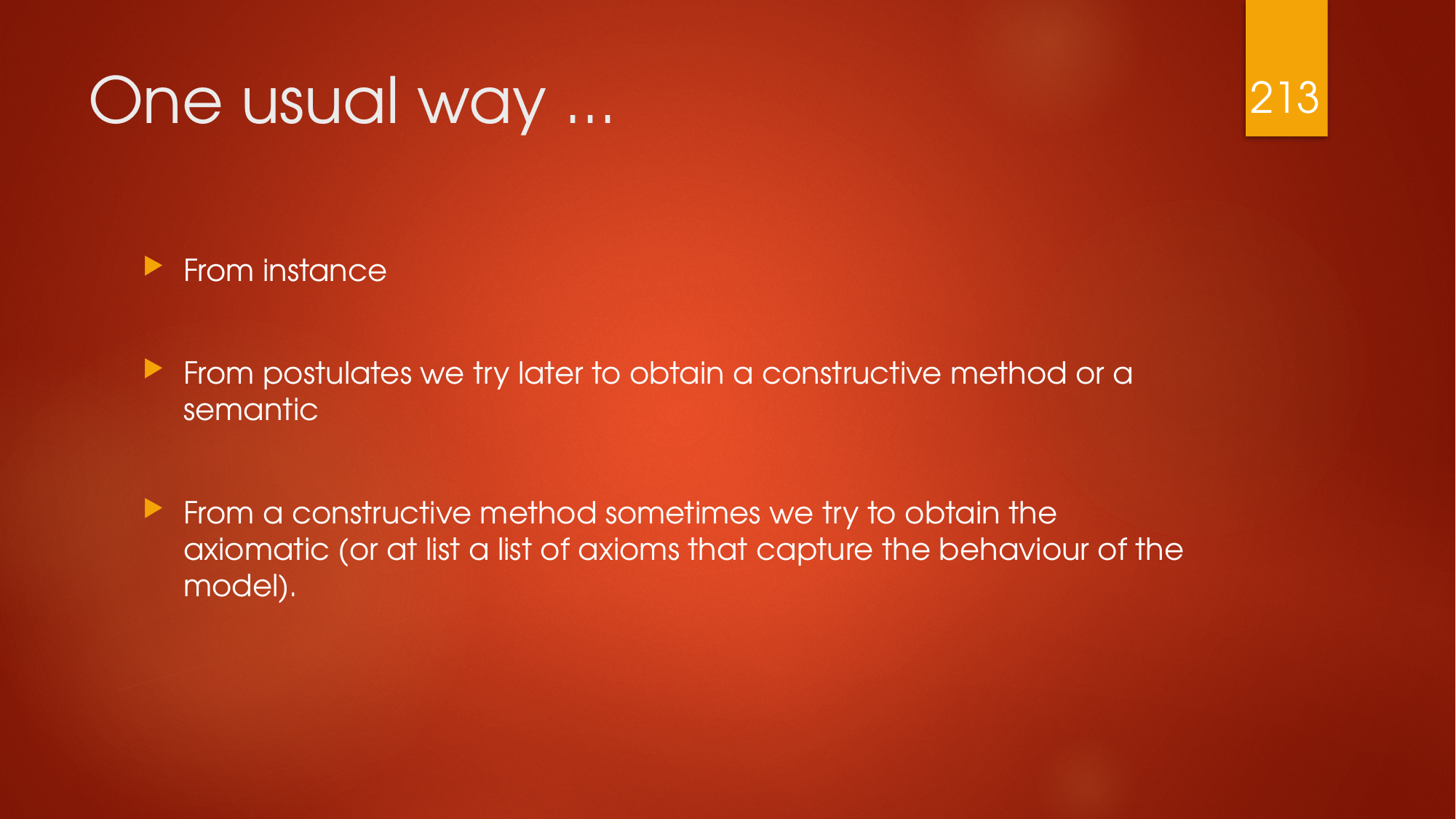

213
# One usual way ...
From instance

From postulates we try later to obtain a constructive method or a semantic

From a constructive method sometimes we try to obtain the axiomatic (or at list a list of axioms that capture the behaviour of the model).